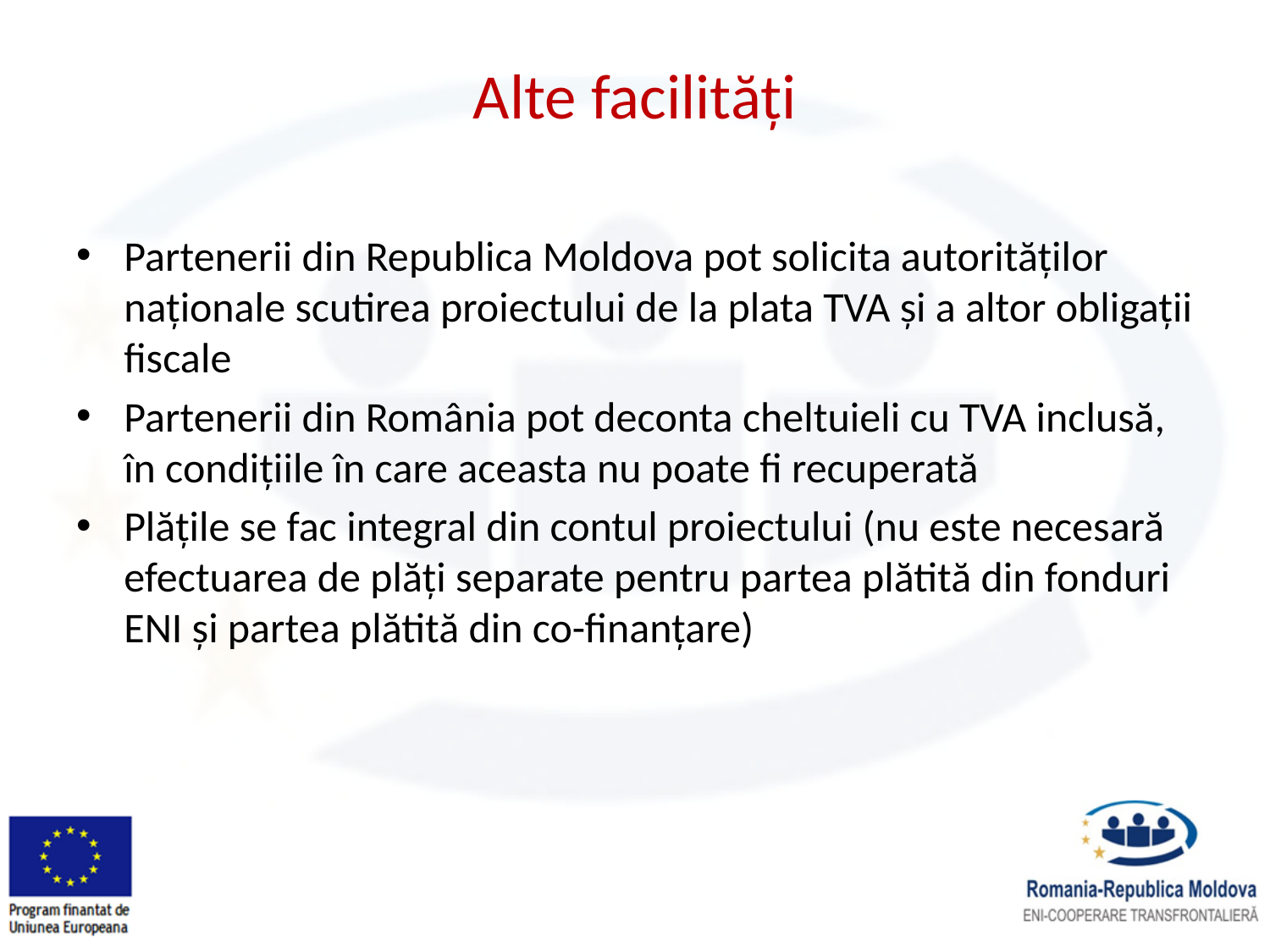

# Alte facilități
Partenerii din Republica Moldova pot solicita autorităților naționale scutirea proiectului de la plata TVA și a altor obligații fiscale
Partenerii din România pot deconta cheltuieli cu TVA inclusă, în condițiile în care aceasta nu poate fi recuperată
Plățile se fac integral din contul proiectului (nu este necesară efectuarea de plăți separate pentru partea plătită din fonduri ENI și partea plătită din co-finanțare)